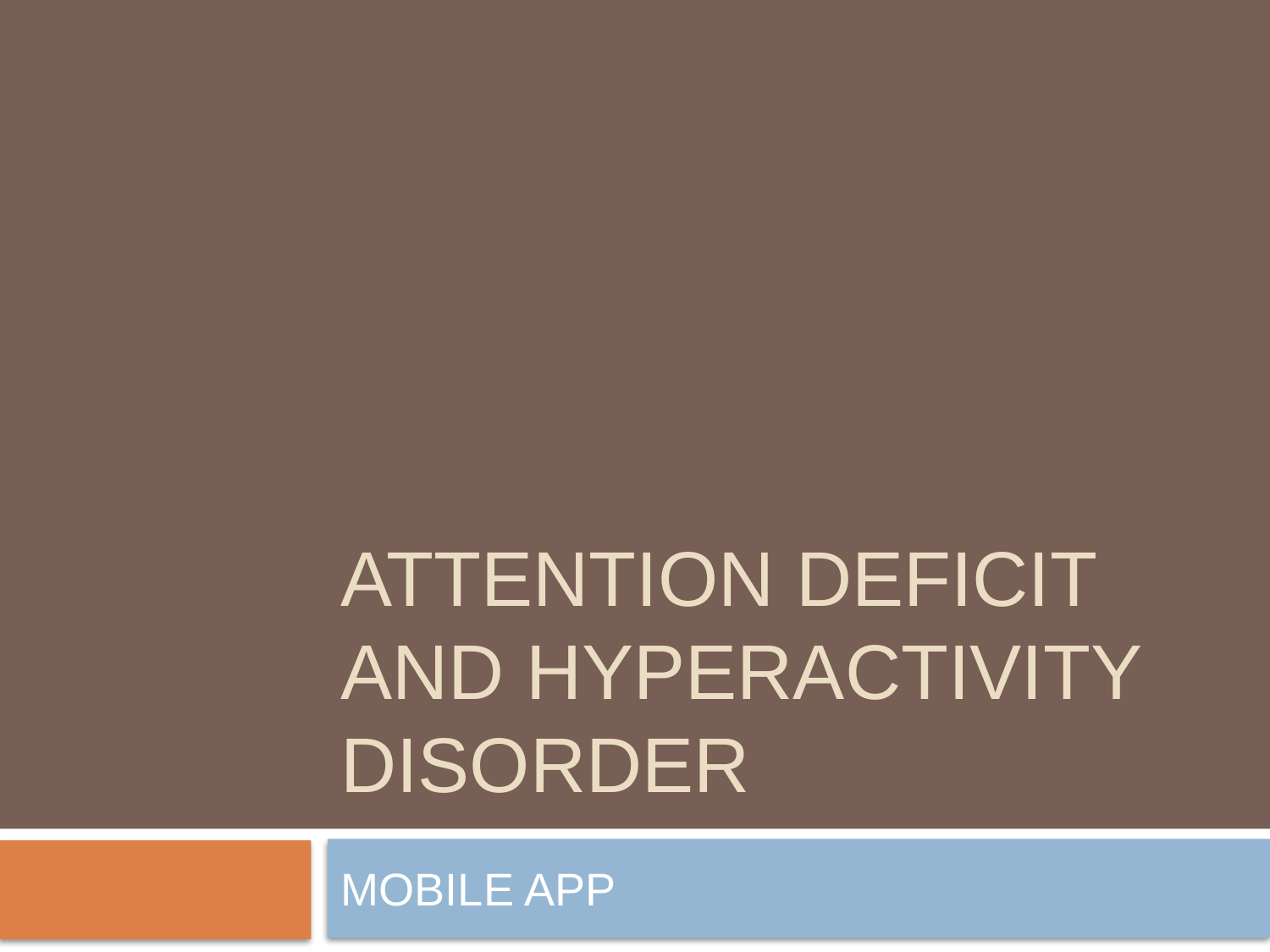

# Attention deficit and hyperactivity disorder
MOBILE APP